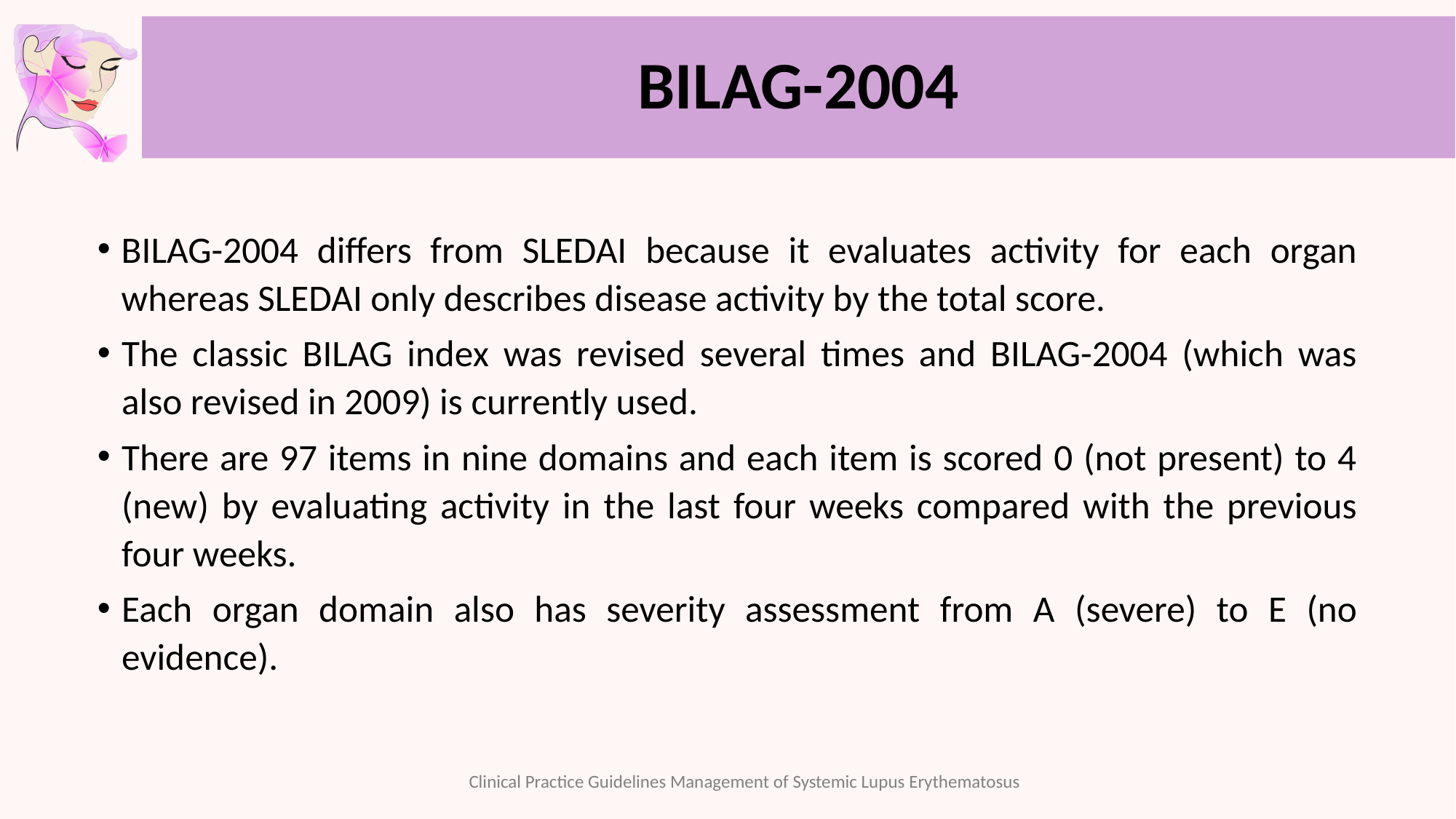

# BILAG-2004
BILAG-2004 differs from SLEDAI because it evaluates activity for each organ whereas SLEDAI only describes disease activity by the total score.
The classic BILAG index was revised several times and BILAG-2004 (which was also revised in 2009) is currently used.
There are 97 items in nine domains and each item is scored 0 (not present) to 4 (new) by evaluating activity in the last four weeks compared with the previous four weeks.
Each organ domain also has severity assessment from A (severe) to E (no evidence).